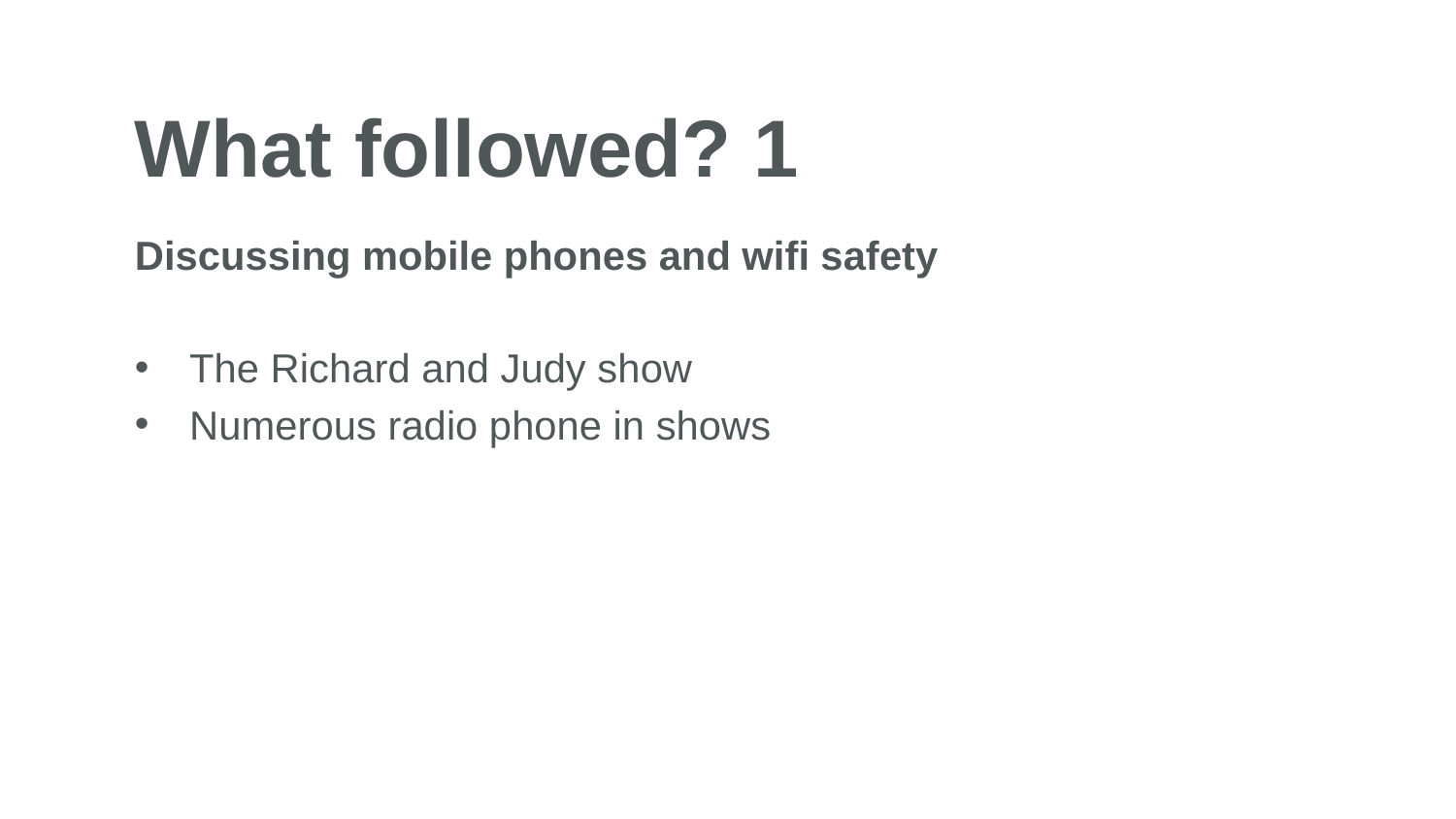

# What followed? 1
Discussing mobile phones and wifi safety

The Richard and Judy show
Numerous radio phone in shows